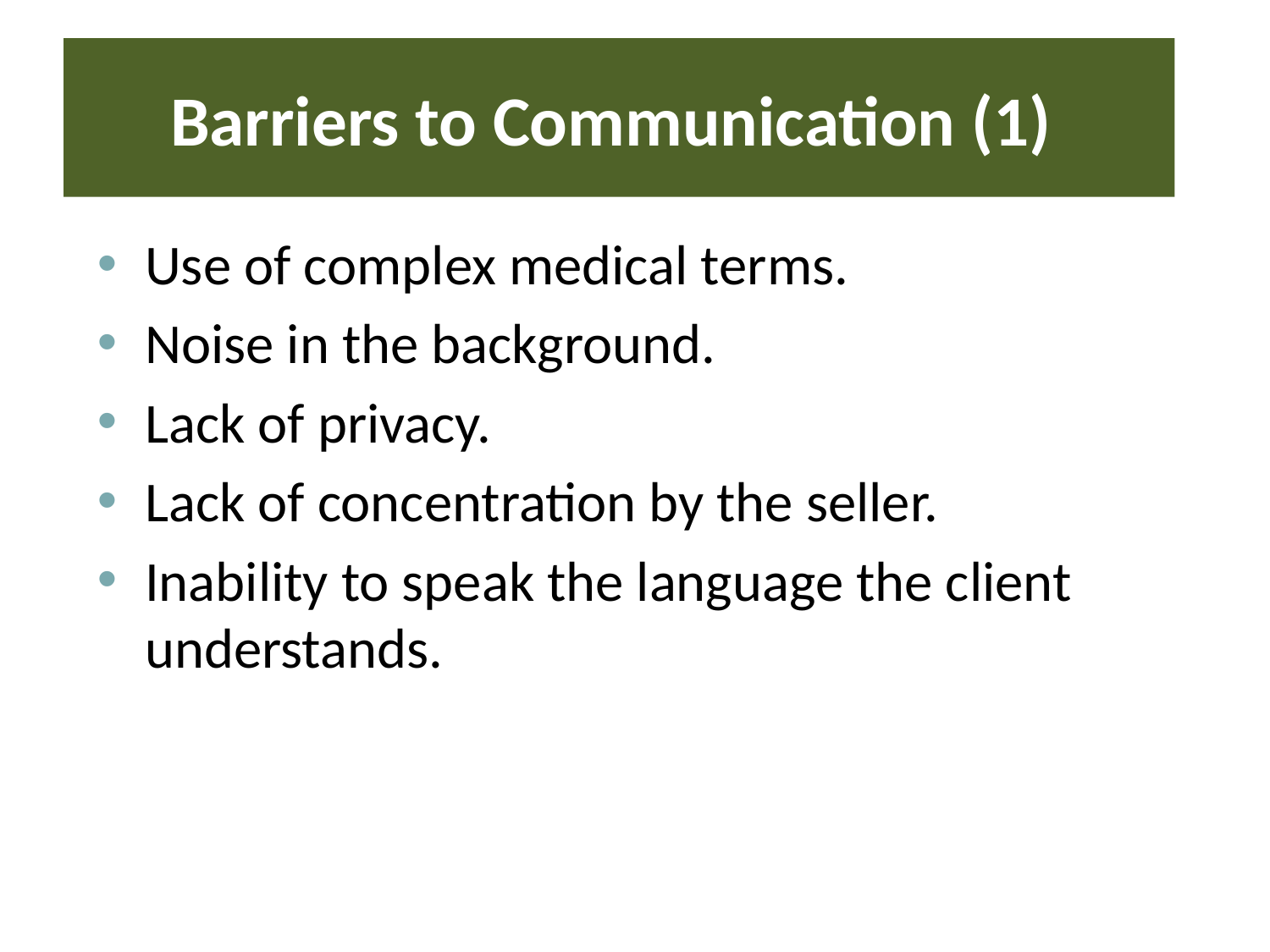

# Barriers to Communication (1)
Use of complex medical terms.
Noise in the background.
Lack of privacy.
Lack of concentration by the seller.
Inability to speak the language the client understands.